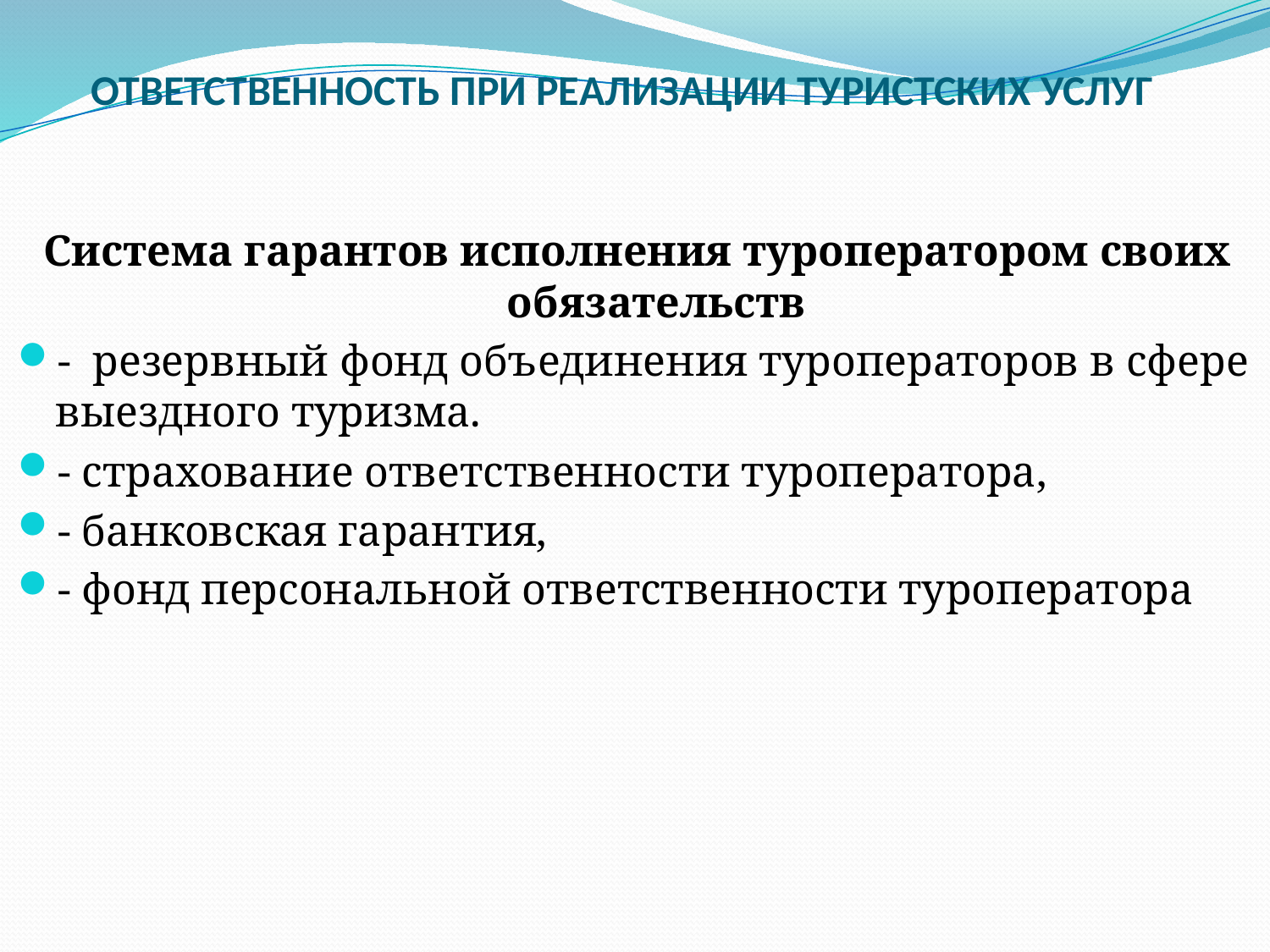

ОТВЕТСТВЕННОСТЬ ПРИ РЕАЛИЗАЦИИ ТУРИСТСКИХ УСЛУГ

Система гарантов исполнения туроператором своих обязательств
-  резервный фонд объединения туроператоров в сфере выездного туризма.
- страхование ответственности туроператора,
- банковская гарантия,
- фонд персональной ответственности туроператора